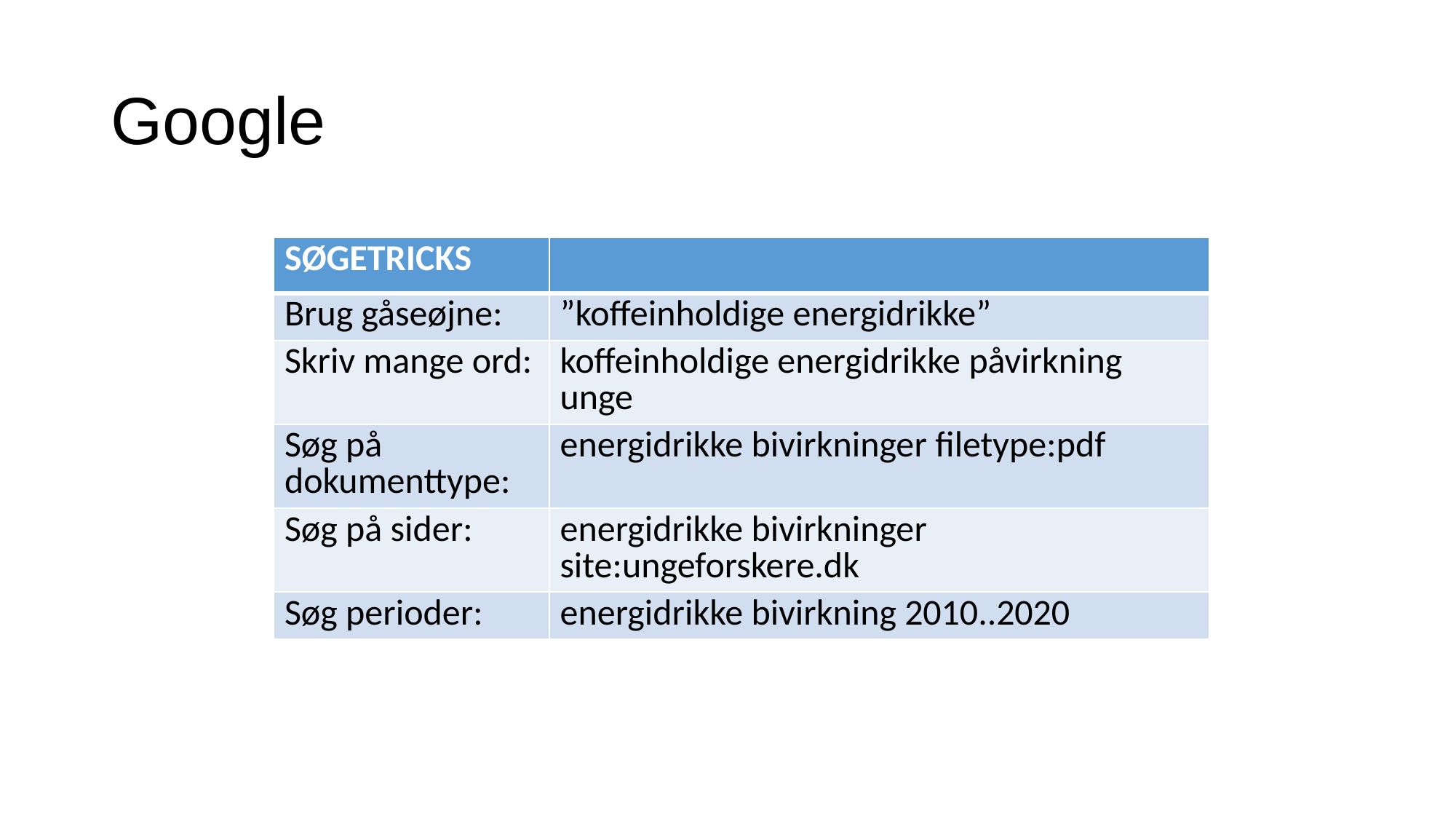

# Google
| SØGETRICKS |  |
| --- | --- |
| Brug gåseøjne: | ”koffeinholdige energidrikke” |
| Skriv mange ord: | koffeinholdige energidrikke påvirkning unge |
| Søg på dokumenttype: | energidrikke bivirkninger filetype:pdf |
| Søg på sider: | energidrikke bivirkninger site:ungeforskere.dk |
| Søg perioder: | energidrikke bivirkning 2010..2020 |